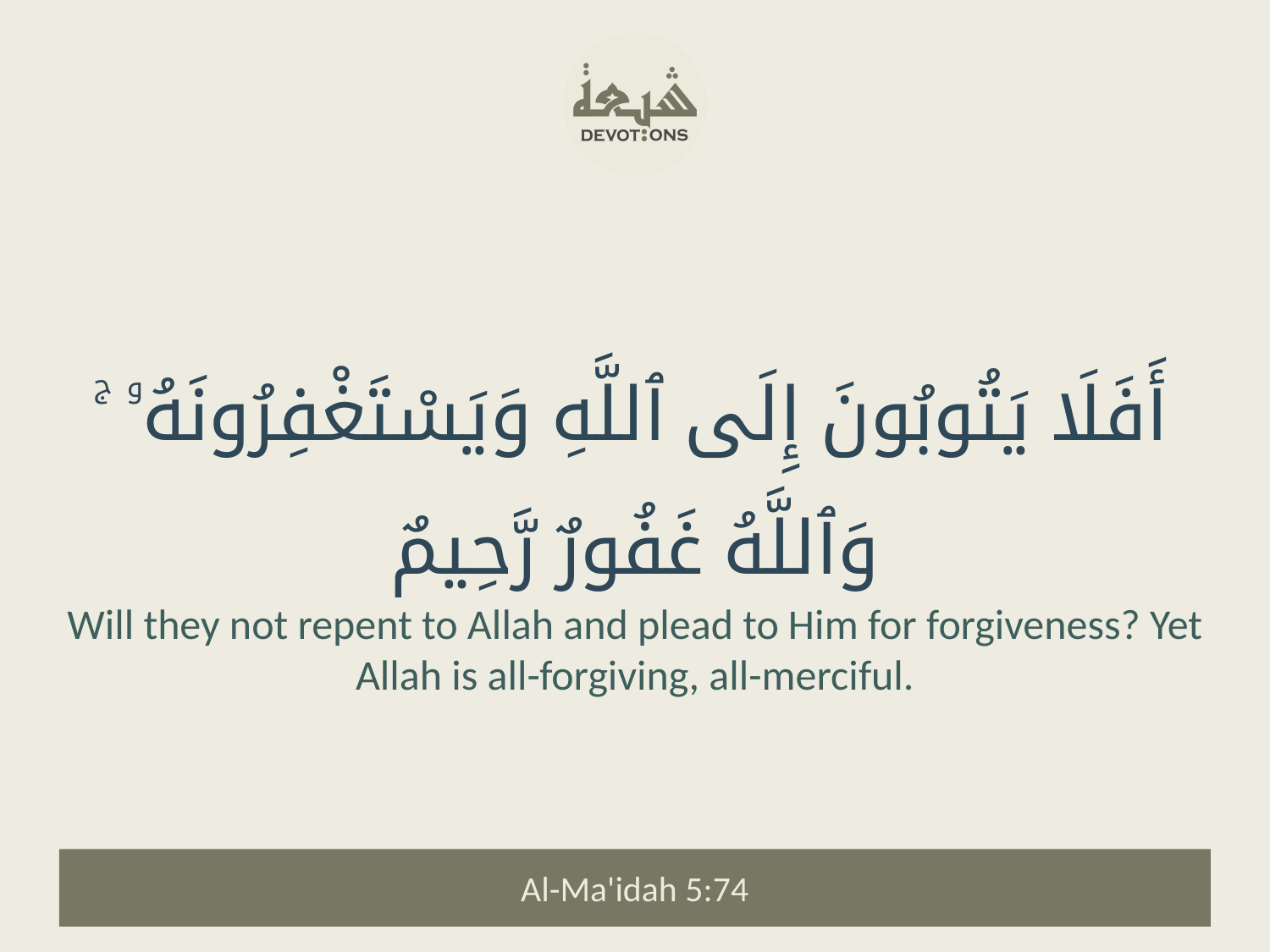

أَفَلَا يَتُوبُونَ إِلَى ٱللَّهِ وَيَسْتَغْفِرُونَهُۥ ۚ وَٱللَّهُ غَفُورٌ رَّحِيمٌ
Will they not repent to Allah and plead to Him for forgiveness? Yet Allah is all-forgiving, all-merciful.
Al-Ma'idah 5:74